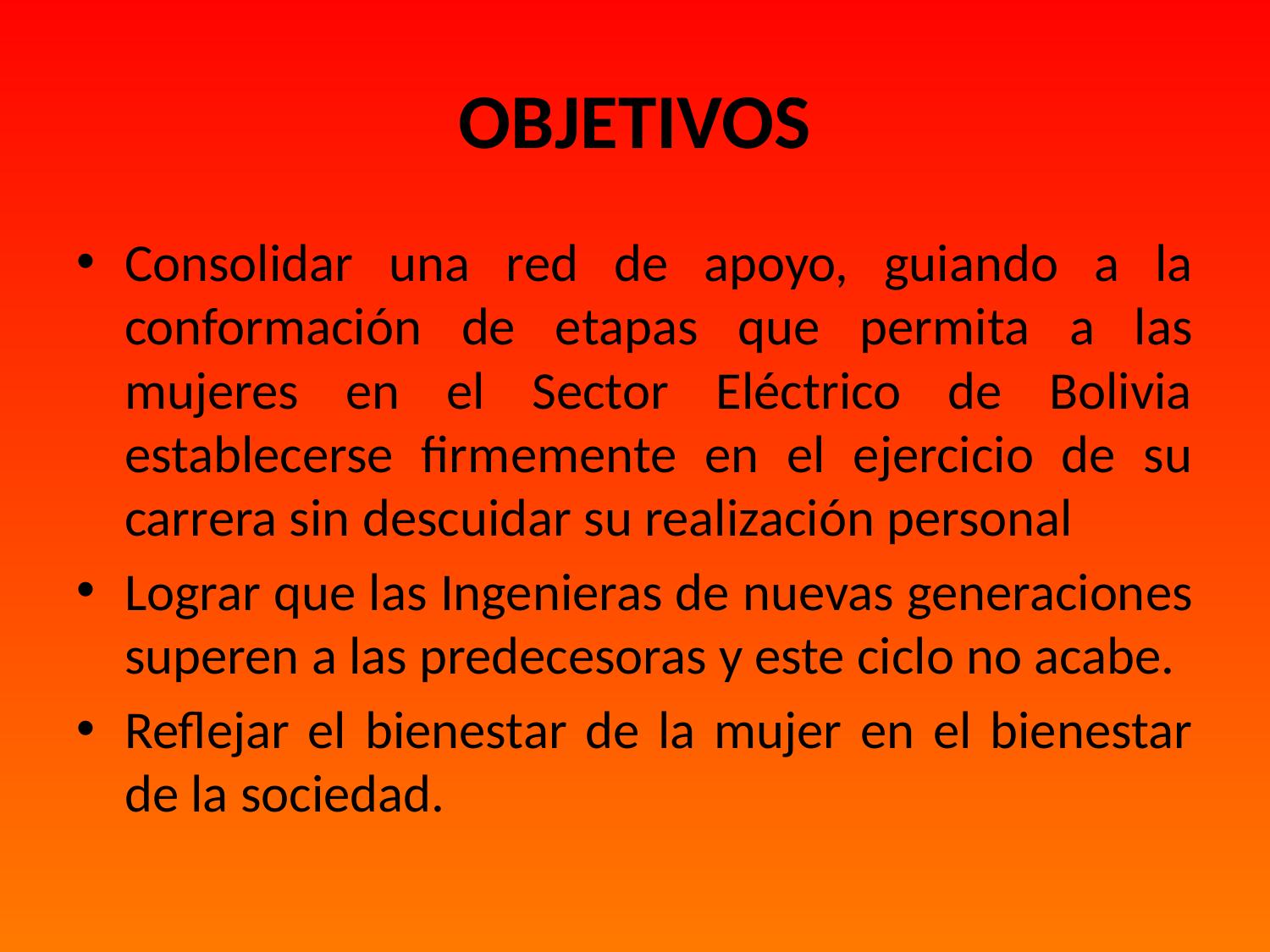

# OBJETIVOS
Consolidar una red de apoyo, guiando a la conformación de etapas que permita a las mujeres en el Sector Eléctrico de Bolivia establecerse firmemente en el ejercicio de su carrera sin descuidar su realización personal
Lograr que las Ingenieras de nuevas generaciones superen a las predecesoras y este ciclo no acabe.
Reflejar el bienestar de la mujer en el bienestar de la sociedad.